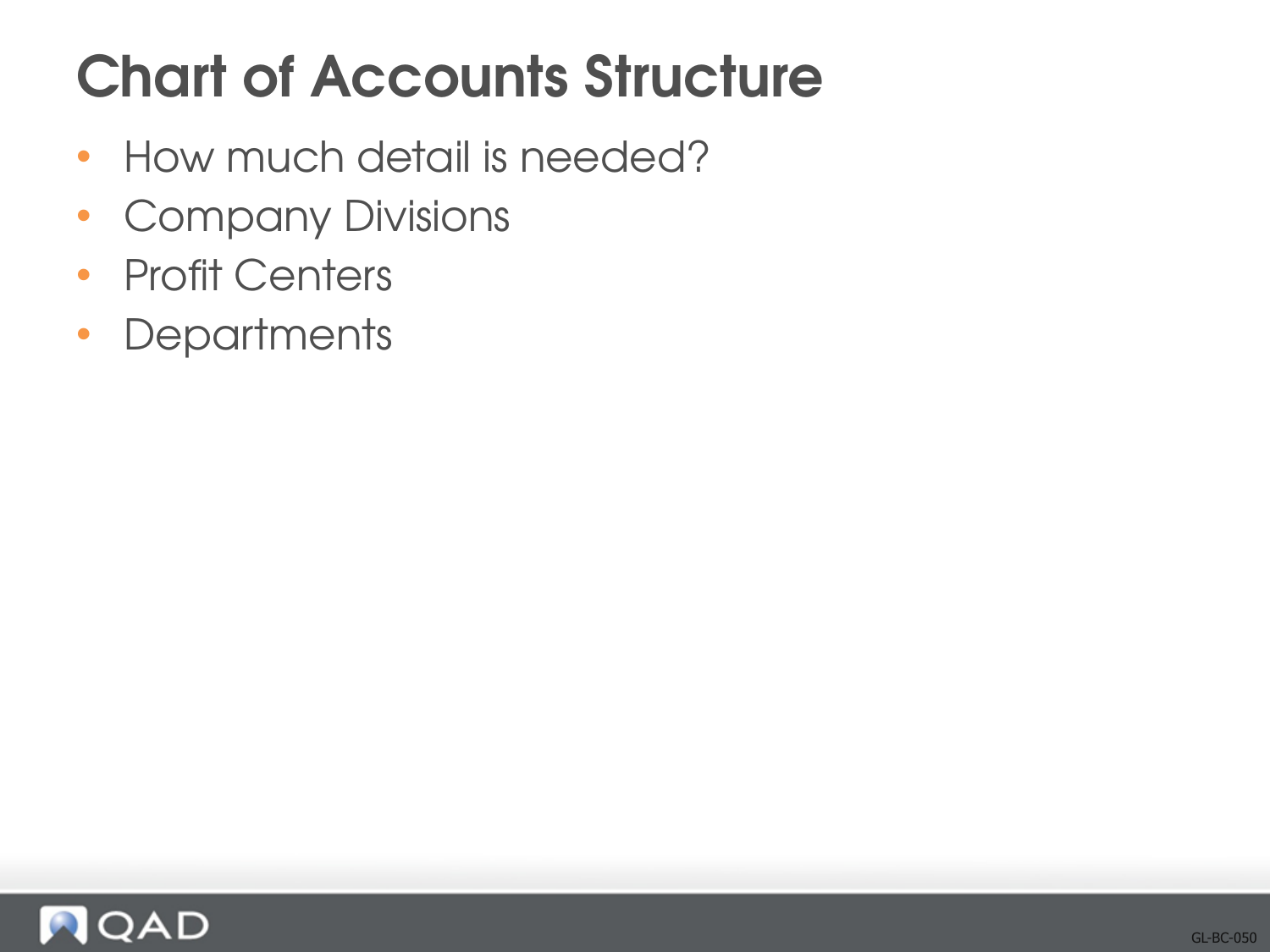

# Chart of Accounts Structure
How much detail is needed?
Company Divisions
Profit Centers
Departments
GL-BC-050